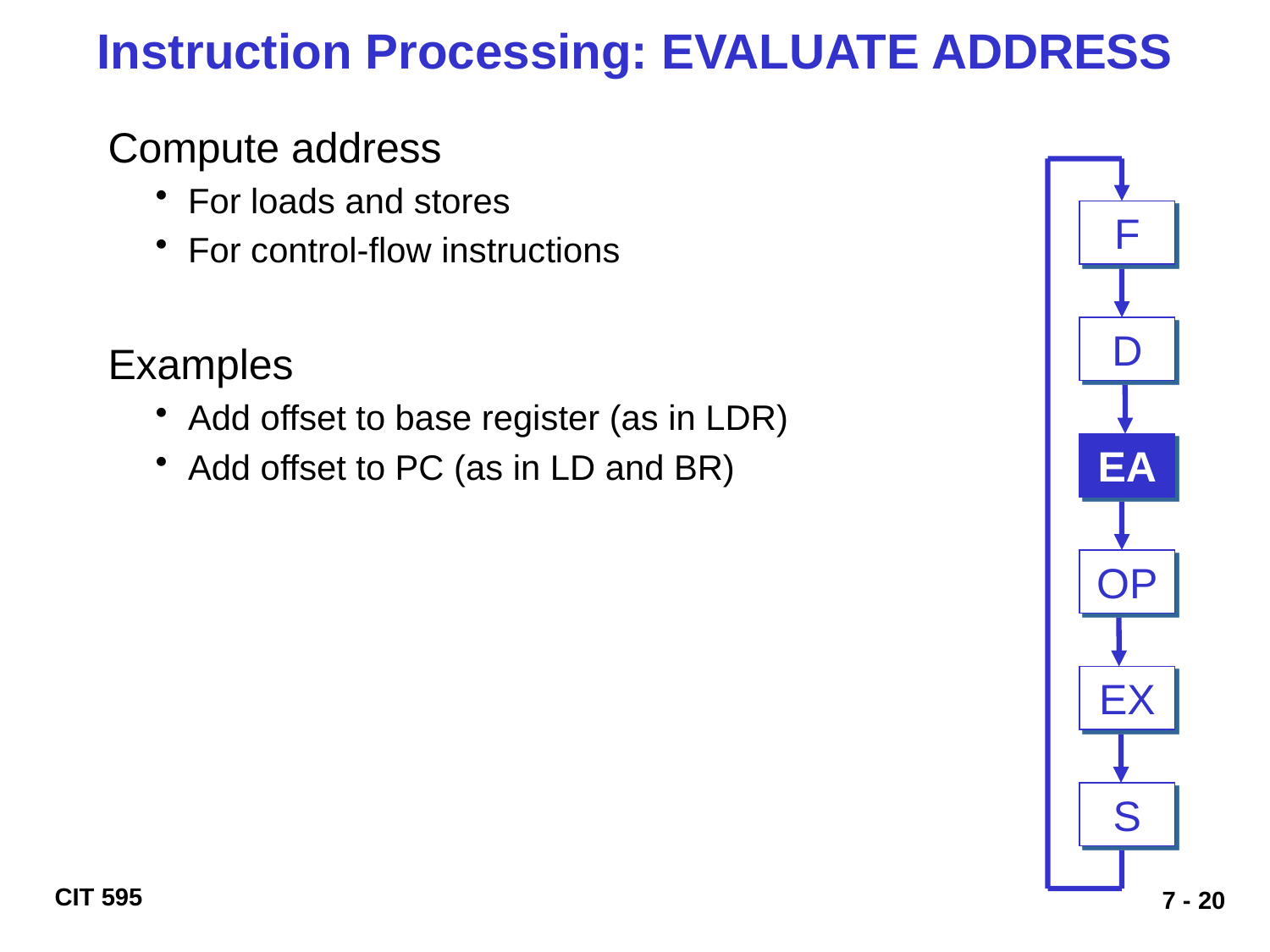

# Instruction Processing: EVALUATE ADDRESS
Compute address
For loads and stores
For control-flow instructions

Examples
Add offset to base register (as in LDR)
Add offset to PC (as in LD and BR)

F

D

EA

OP

EX

S

7 - 20